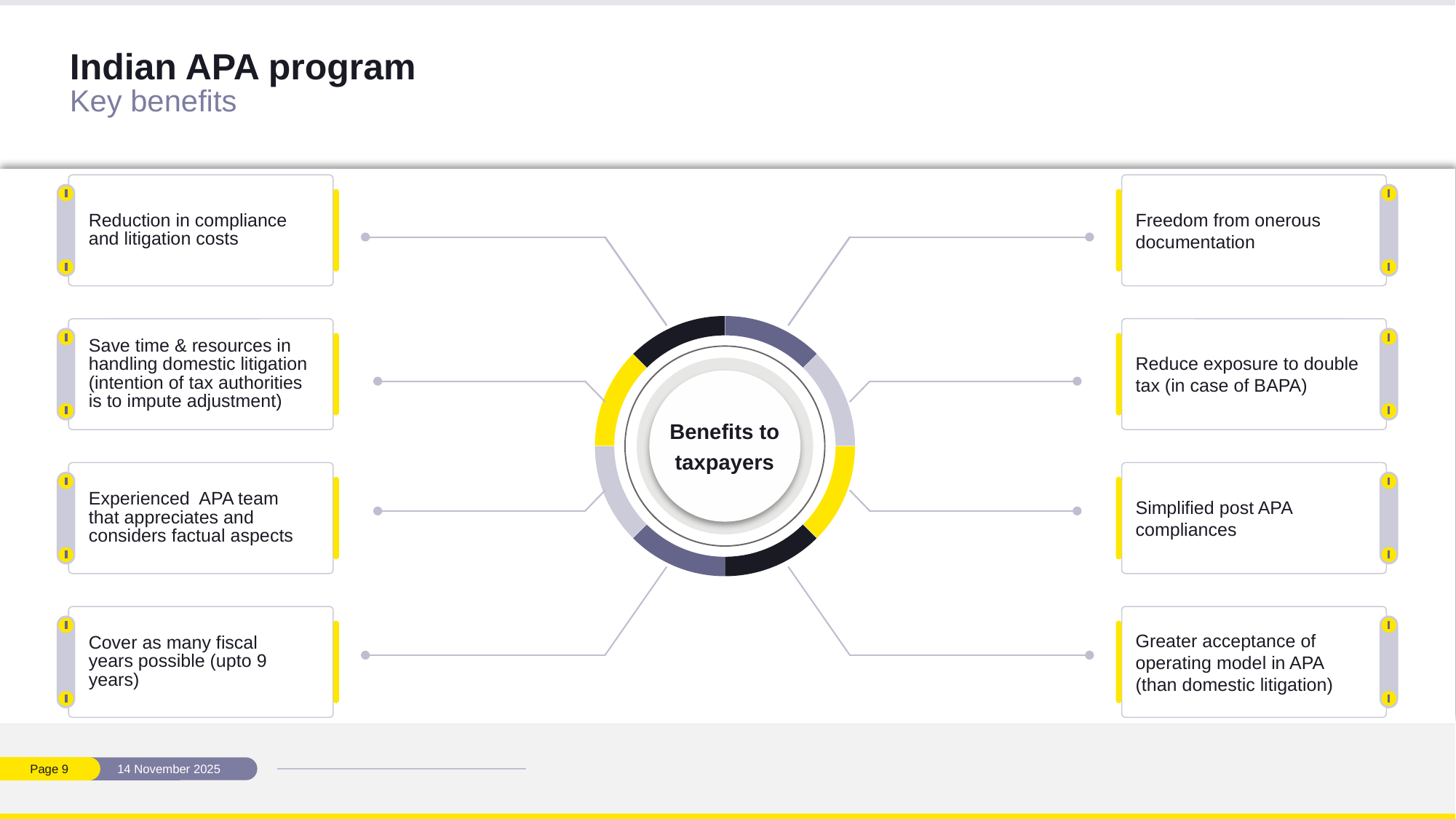

# Indian APA program Key benefits

Reduction in compliance and litigation costs

Save time & resources in handling domestic litigation (intention of tax authorities is to impute adjustment)

Experienced  APA team that appreciates and considers factual aspects

Cover as many fiscal years possible (upto 9 years)

Freedom from onerous documentation

Benefits to
taxpayers

Reduce exposure to double tax (in case of BAPA)

Simplified post APA compliances

Greater acceptance of operating model in APA (than domestic litigation)